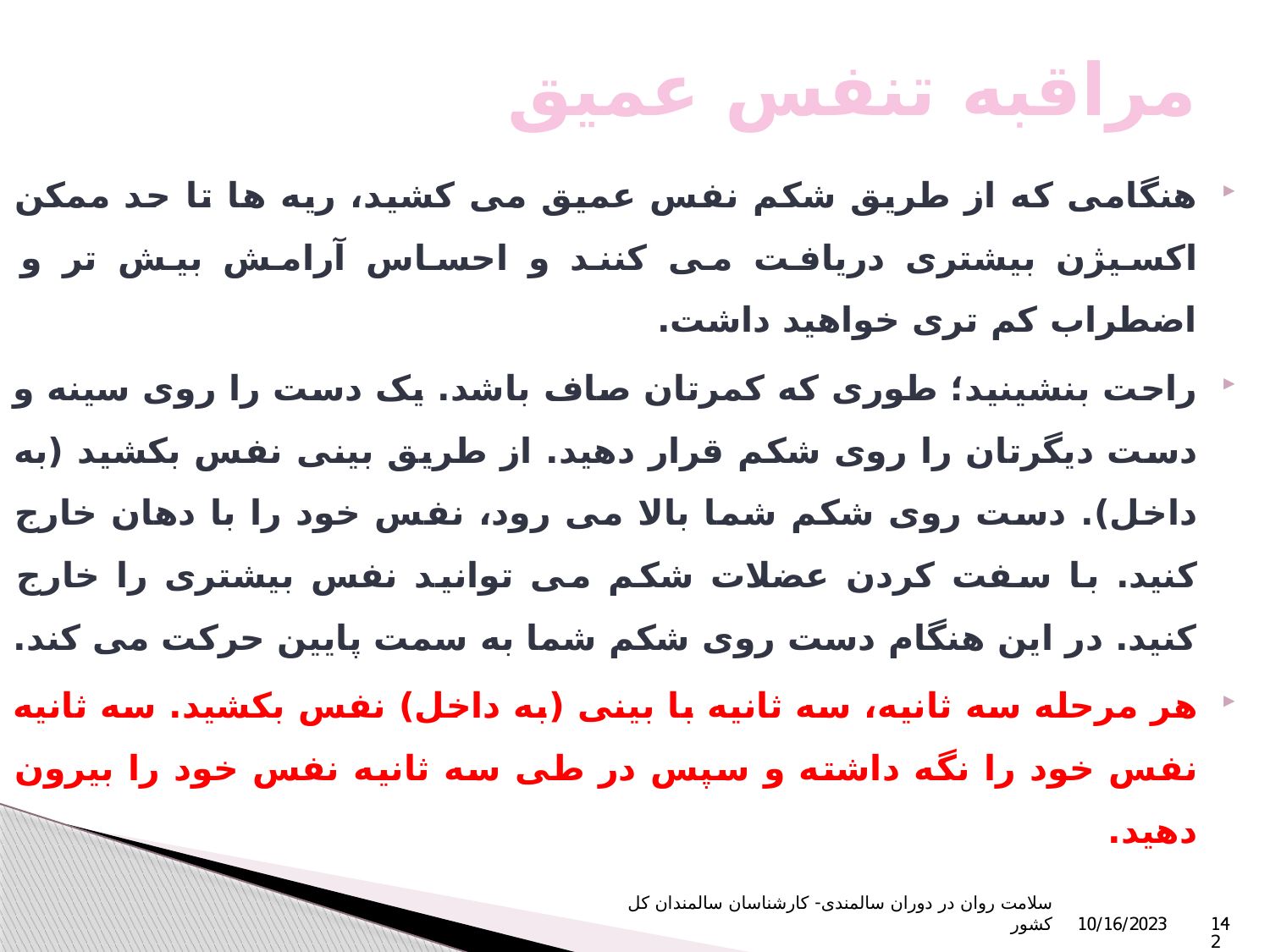

# مراقبه تنفس عمیق
هنگامی که از طریق شکم نفس عمیق می کشید، ریه ها تا حد ممکن اکسیژن بیشتری دریافت می کنند و احساس آرامش بیش تر و اضطراب کم تری خواهید داشت.
راحت بنشینید؛ طوری که کمرتان صاف باشد. یک دست را روی سینه و دست دیگرتان را روی شکم قرار دهید. از طریق بینی نفس بکشید (به داخل). دست روی شکم شما بالا می رود، نفس خود را با دهان خارج کنید. با سفت کردن عضلات شکم می توانید نفس بیشتری را خارج کنید. در این هنگام دست روی شکم شما به سمت پایین حرکت می کند.
هر مرحله سه ثانیه، سه ثانیه با بینی (به داخل) نفس بکشید. سه ثانیه نفس خود را نگه داشته و سپس در طی سه ثانیه نفس خود را بیرون دهید.
سلامت روان در دوران سالمندی- کارشناسان سالمندان کل کشور
10/16/2023
142